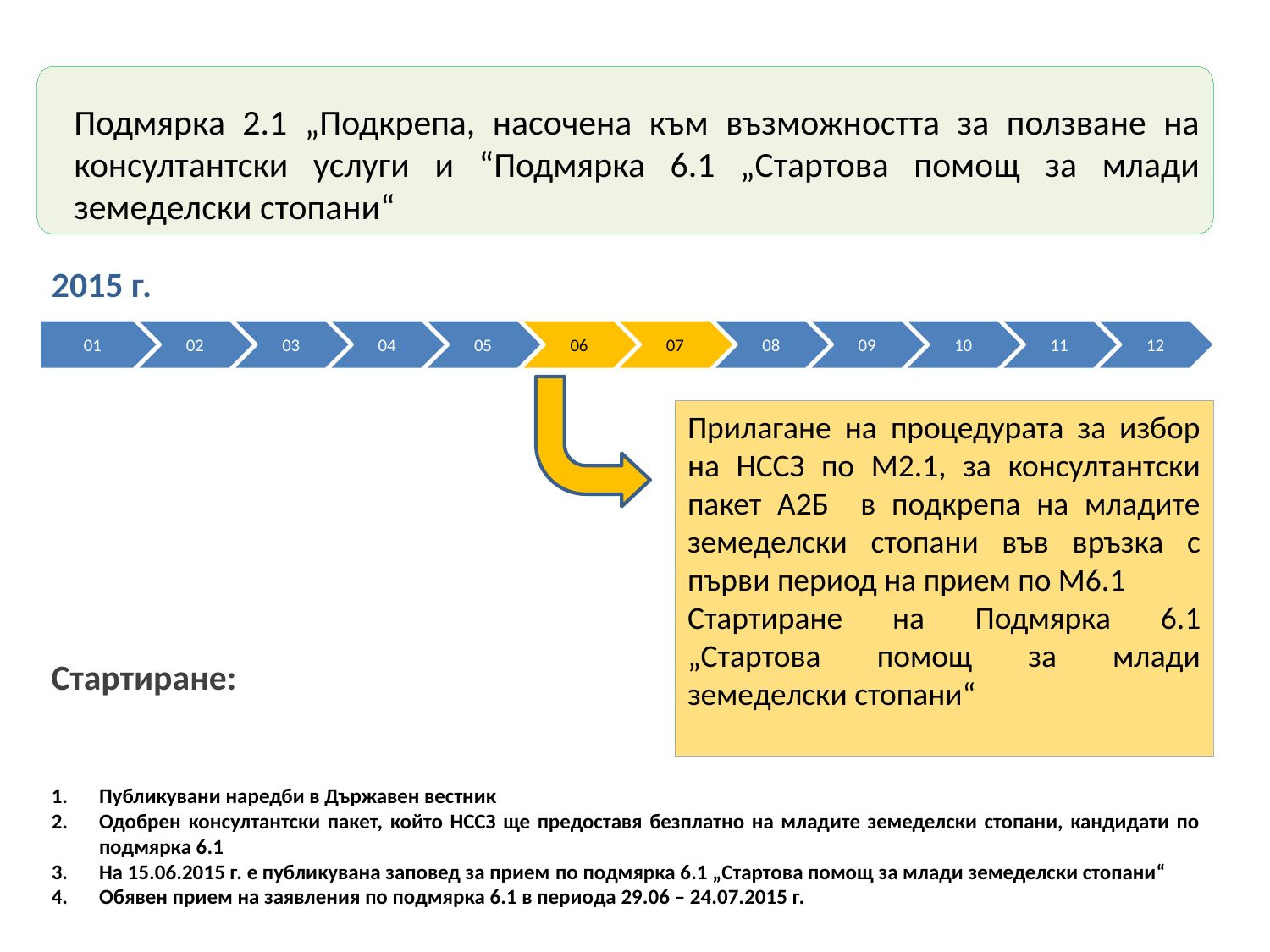

Подмярка 2.1 „Подкрепа, насочена към възможността за ползване на консултантски услуги и “Подмярка 6.1 „Стартова помощ за млади земеделски стопани“

2015 г.
01

02

03

04

05

06

07

08

09

10

11

12

Прилагане на процедурата за избор на НССЗ по М2.1, за консултантски пакет А2Б  в подкрепа на младите земеделски стопани във връзка с първи период на прием по М6.1
Стартиране на Подмярка 6.1 „Стартова помощ за млади земеделски стопани“

Стартиране:
Публикувани наредби в Държавен вестник
Одобрен консултантски пакет, който НССЗ ще предоставя безплатно на младите земеделски стопани, кандидати по подмярка 6.1
На 15.06.2015 г. е публикувана заповед за прием по подмярка 6.1 „Стартова помощ за млади земеделски стопани“
Обявен прием на заявления по подмярка 6.1 в периода 29.06 – 24.07.2015 г.